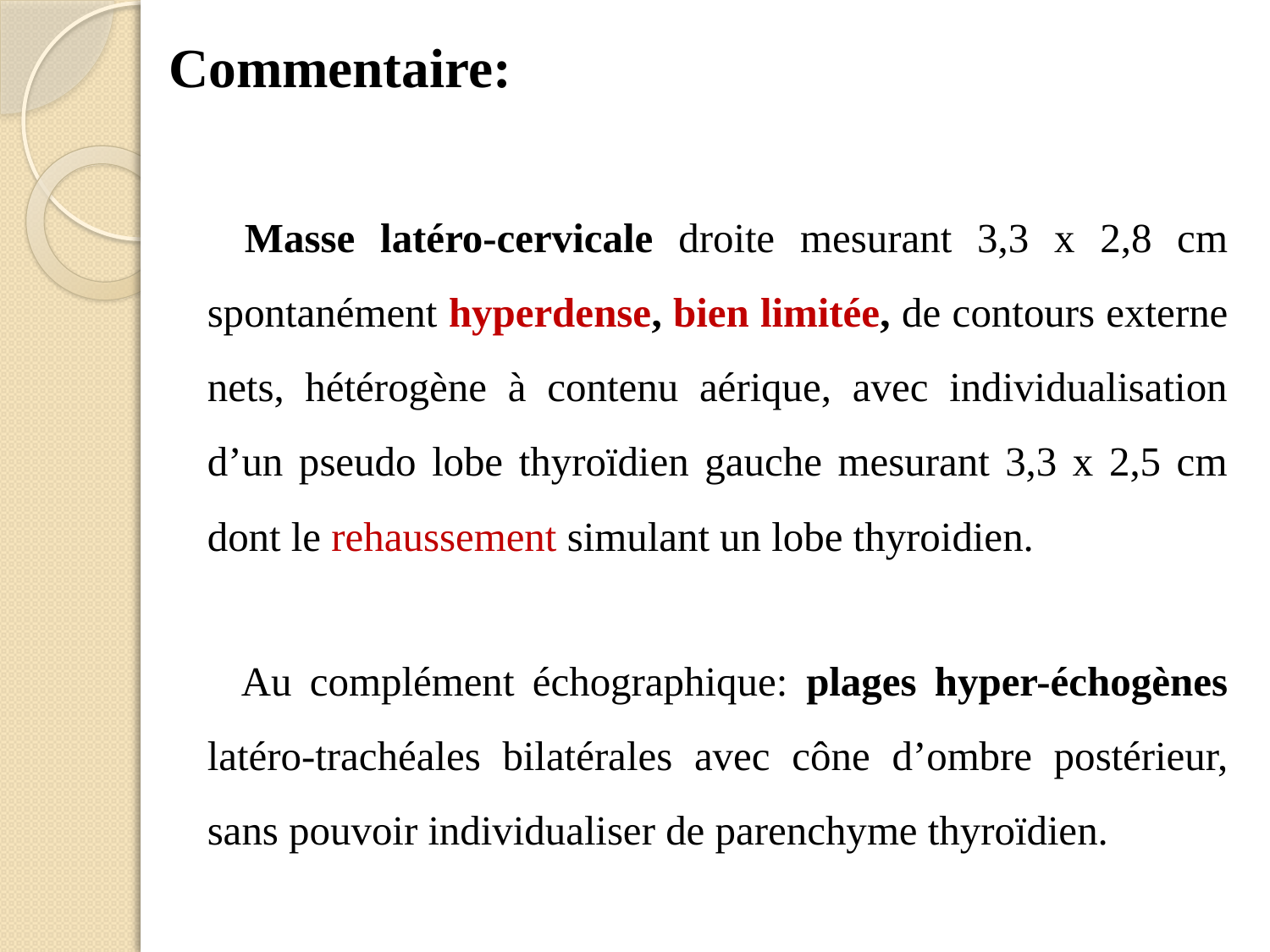

Commentaire:

   Masse latéro-cervicale droite mesurant 3,3 x 2,8 cm spontanément hyperdense, bien limitée, de contours externe nets, hétérogène à contenu aérique, avec individualisation d’un pseudo lobe thyroïdien gauche mesurant 3,3 x 2,5 cm dont le rehaussement simulant un lobe thyroidien.

    Au complément échographique: plages hyper-échogènes latéro-trachéales bilatérales avec cône d’ombre postérieur, sans pouvoir individualiser de parenchyme thyroïdien.